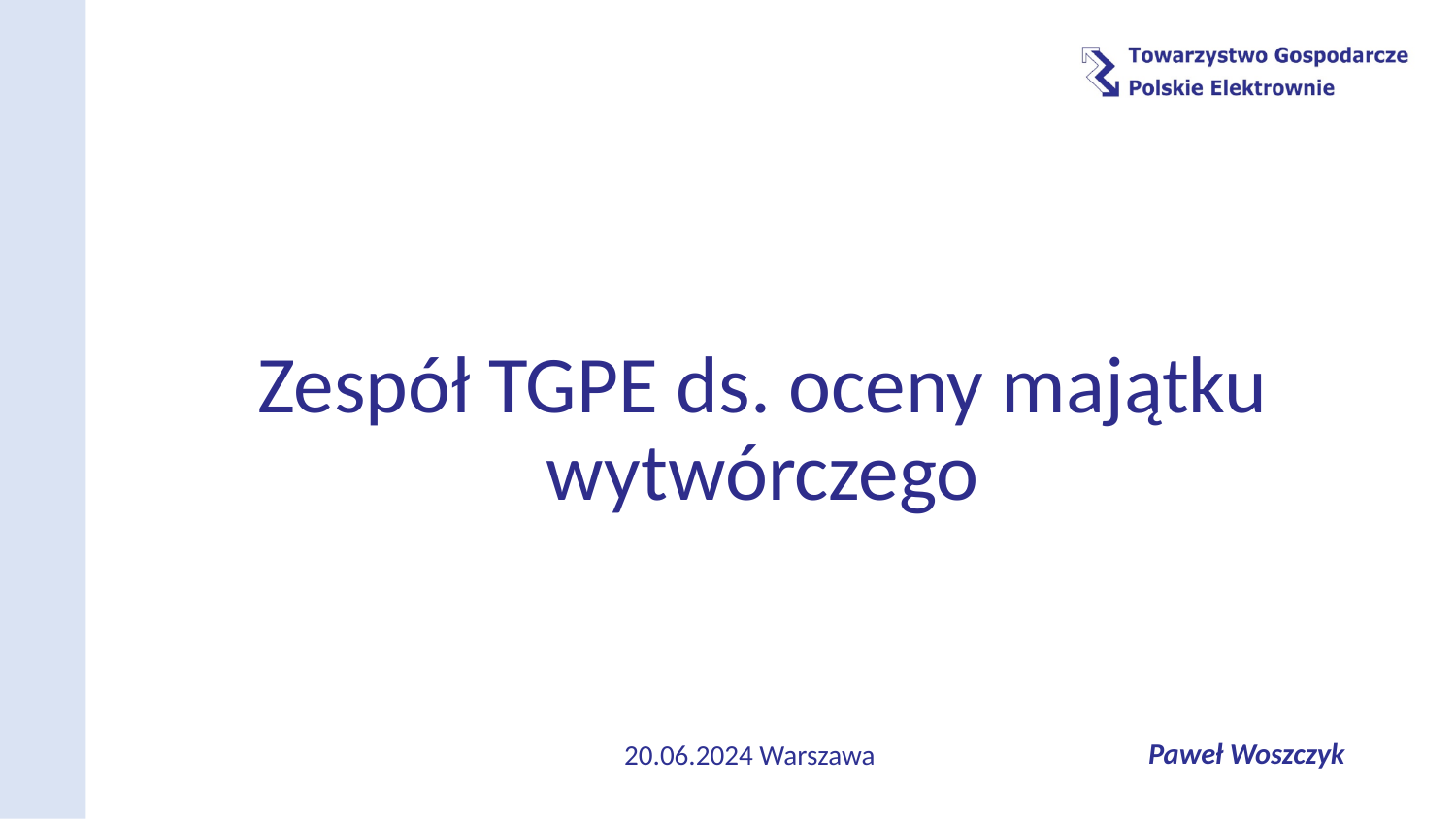

# Zespół TGPE ds. oceny majątku wytwórczego
20.06.2024 Warszawa
Paweł Woszczyk